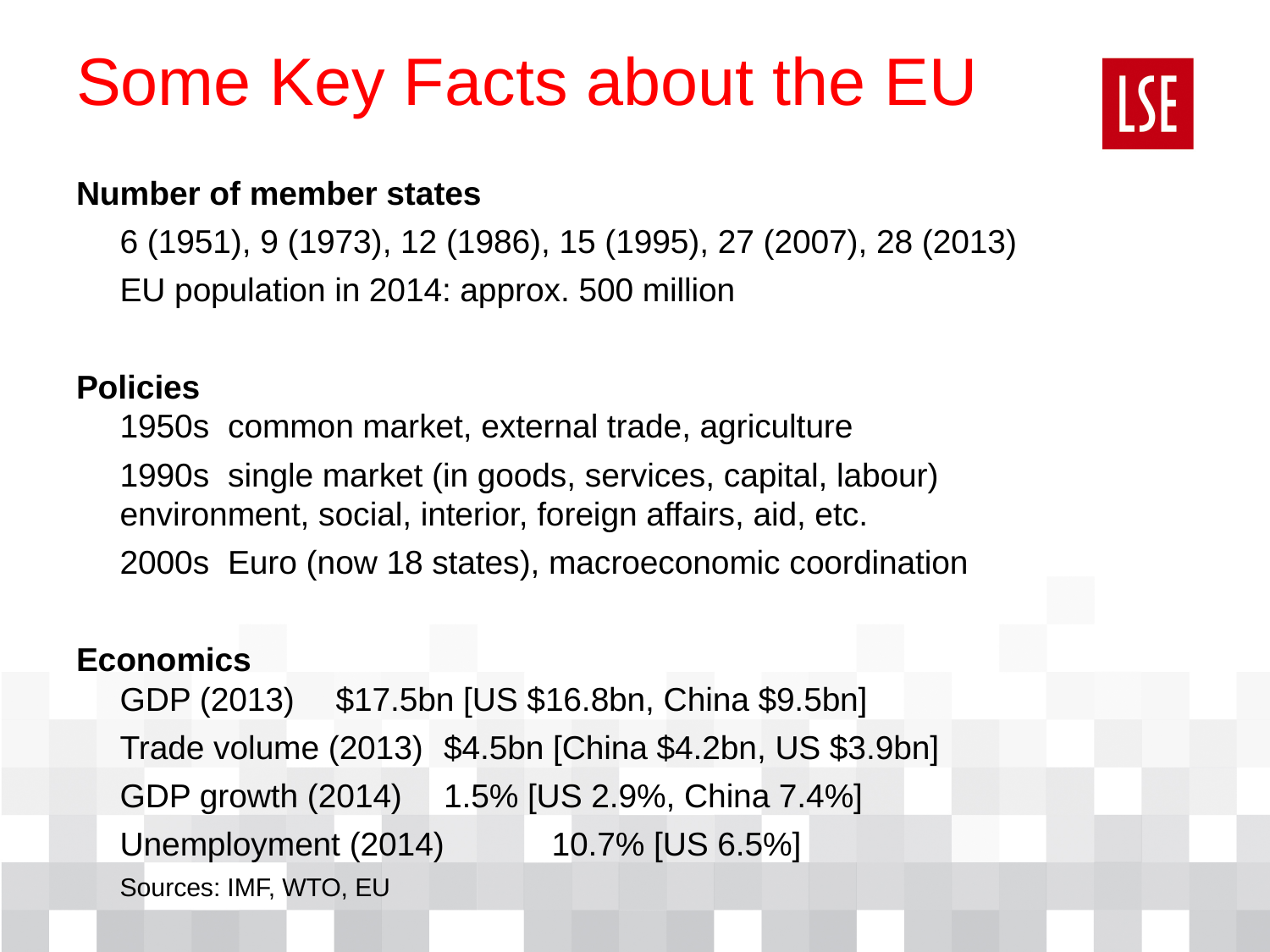

# Some Key Facts about the EU
Number of member states
	6 (1951), 9 (1973), 12 (1986), 15 (1995), 27 (2007), 28 (2013)
	EU population in 2014: approx. 500 million

Policies
1950s	common market, external trade, agriculture
	1990s	single market (in goods, services, capital, labour)
			environment, social, interior, foreign affairs, aid, etc.
	2000s	Euro (now 18 states), macroeconomic coordination

Economics
GDP (2013)  			$17.5bn [US $16.8bn, China $9.5bn]
	Trade volume (2013) 	$4.5bn [China $4.2bn, US $3.9bn]
	GDP growth (2014)		1.5% [US 2.9%, China 7.4%]
	Unemployment (2014) 	10.7% [US 6.5%]
	Sources: IMF, WTO, EU